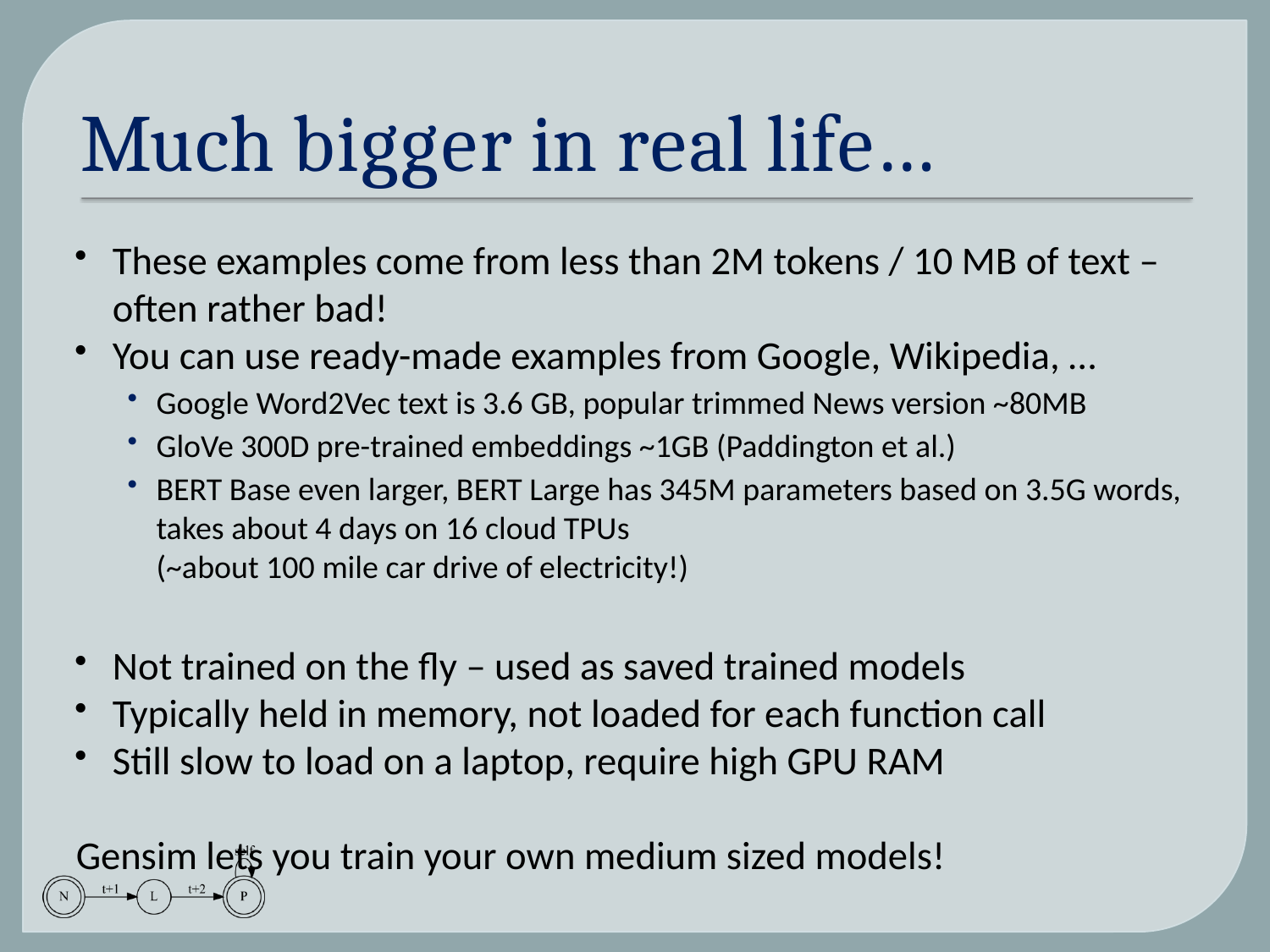

# Much bigger in real life…
These examples come from less than 2M tokens / 10 MB of text – often rather bad!
You can use ready-made examples from Google, Wikipedia, …
Google Word2Vec text is 3.6 GB, popular trimmed News version ~80MB
GloVe 300D pre-trained embeddings ~1GB (Paddington et al.)
BERT Base even larger, BERT Large has 345M parameters based on 3.5G words, takes about 4 days on 16 cloud TPUs
(~about 100 mile car drive of electricity!)

Not trained on the fly – used as saved trained models
Typically held in memory, not loaded for each function call
Still slow to load on a laptop, require high GPU RAM

Gensim lets you train your own medium sized models!